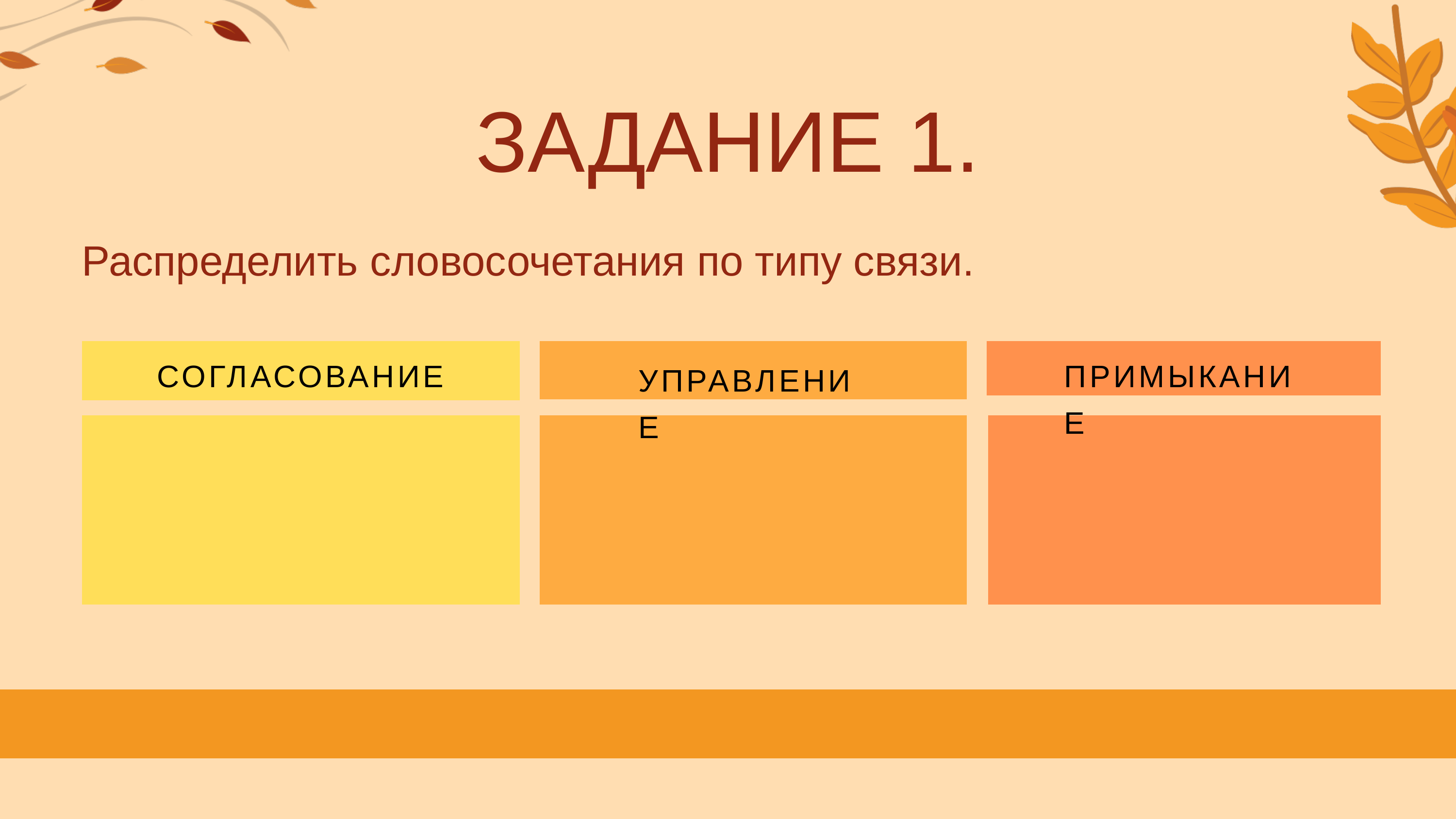

ЗАДАНИЕ 1.
Распределить словосочетания по типу связи.

СОГЛАСОВАНИЕ
ПРИМЫКАНИЕ
УПРАВЛЕНИЕ